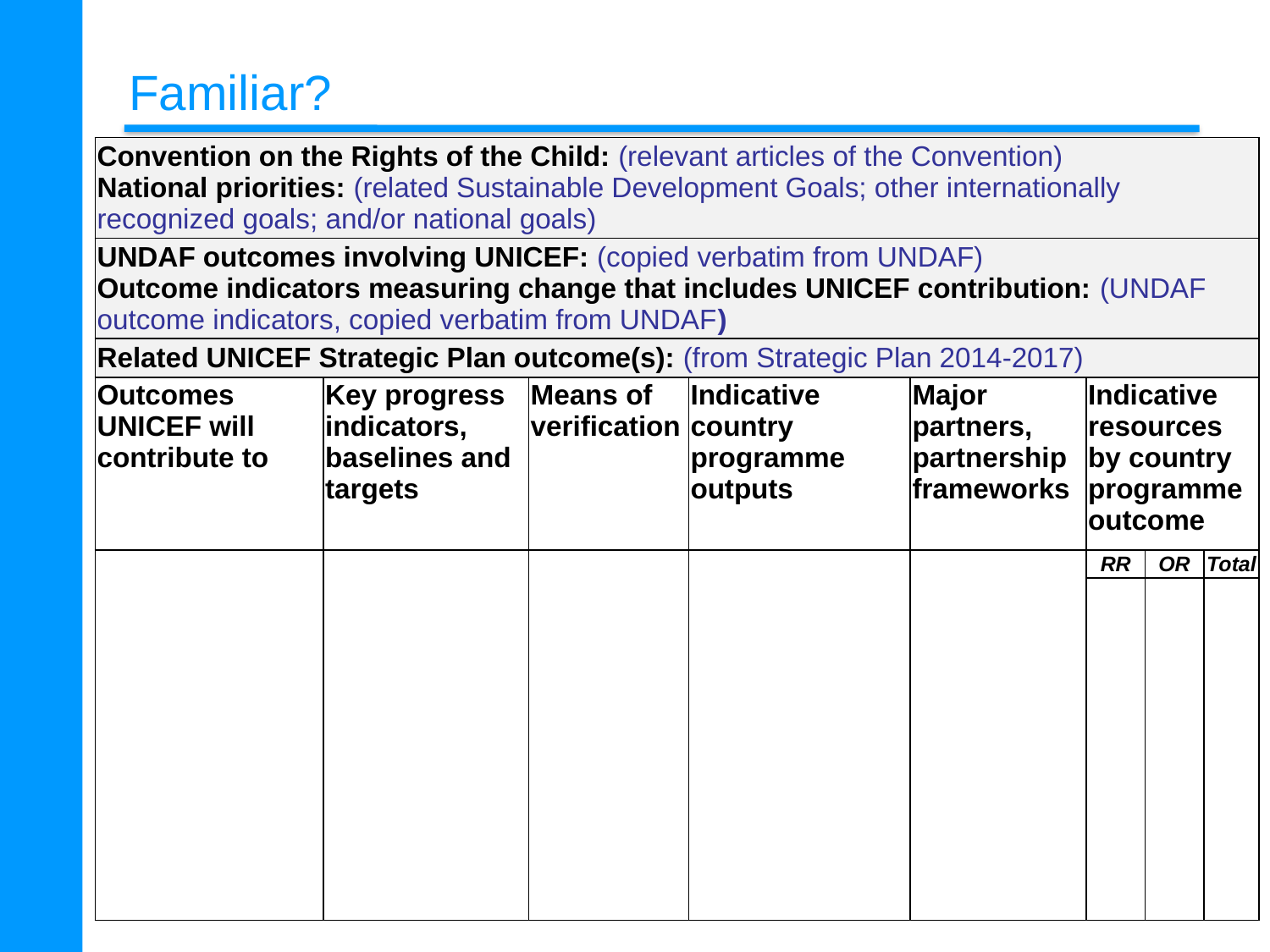

# Familiar?
| Convention on the Rights of the Child: (relevant articles of the Convention) National priorities: (related Sustainable Development Goals; other internationally recognized goals; and/or national goals) |  |  |  |  |  |  |  |
| --- | --- | --- | --- | --- | --- | --- | --- |
| UNDAF outcomes involving UNICEF: (copied verbatim from UNDAF) Outcome indicators measuring change that includes UNICEF contribution: (UNDAF outcome indicators, copied verbatim from UNDAF) |  |  |  |  |  |  |  |
| Related UNICEF Strategic Plan outcome(s): (from Strategic Plan 2014-2017) |  |  |  |  |  |  |  |
| Outcomes UNICEF will contribute to | Key progress indicators, baselines and targets | Means of verification | Indicative country programme outputs | Major partners, partnership frameworks | Indicative resources by country programme outcome |  |  |
|  |  |  |  |  | RR | OR | Total |
|  |  |  |  |  |  |  |  |